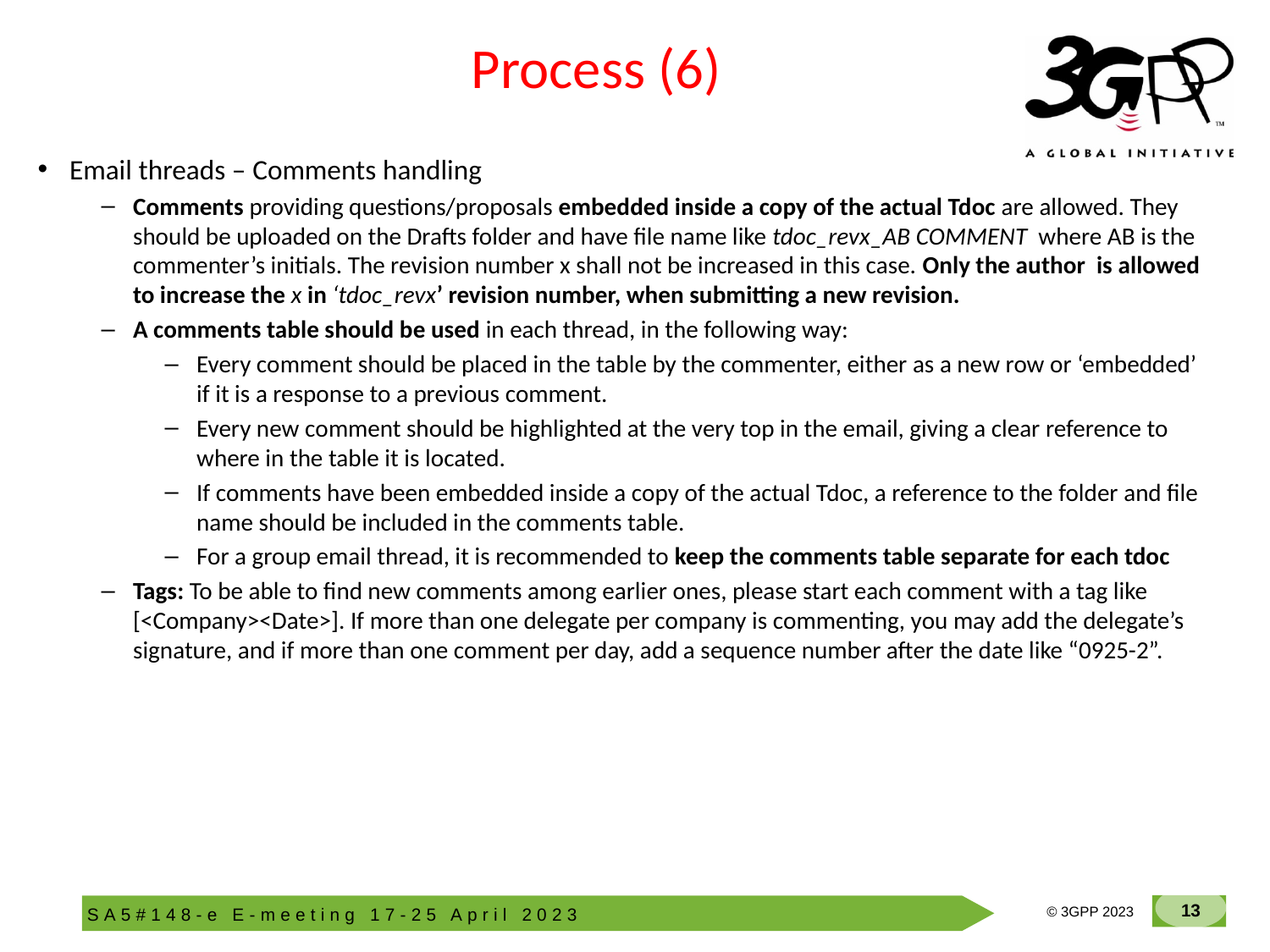

# Process (6)
Email threads – Comments handling
Comments providing questions/proposals embedded inside a copy of the actual Tdoc are allowed. They should be uploaded on the Drafts folder and have file name like tdoc_revx_AB COMMENT  where AB is the commenter’s initials. The revision number x shall not be increased in this case. Only the author  is allowed to increase the x in ‘tdoc_revx’ revision number, when submitting a new revision.
A comments table should be used in each thread, in the following way:
Every comment should be placed in the table by the commenter, either as a new row or ‘embedded’ if it is a response to a previous comment.
Every new comment should be highlighted at the very top in the email, giving a clear reference to where in the table it is located.
If comments have been embedded inside a copy of the actual Tdoc, a reference to the folder and file name should be included in the comments table.
For a group email thread, it is recommended to keep the comments table separate for each tdoc
Tags: To be able to find new comments among earlier ones, please start each comment with a tag like [<Company><Date>]. If more than one delegate per company is commenting, you may add the delegate’s signature, and if more than one comment per day, add a sequence number after the date like “0925-2”.